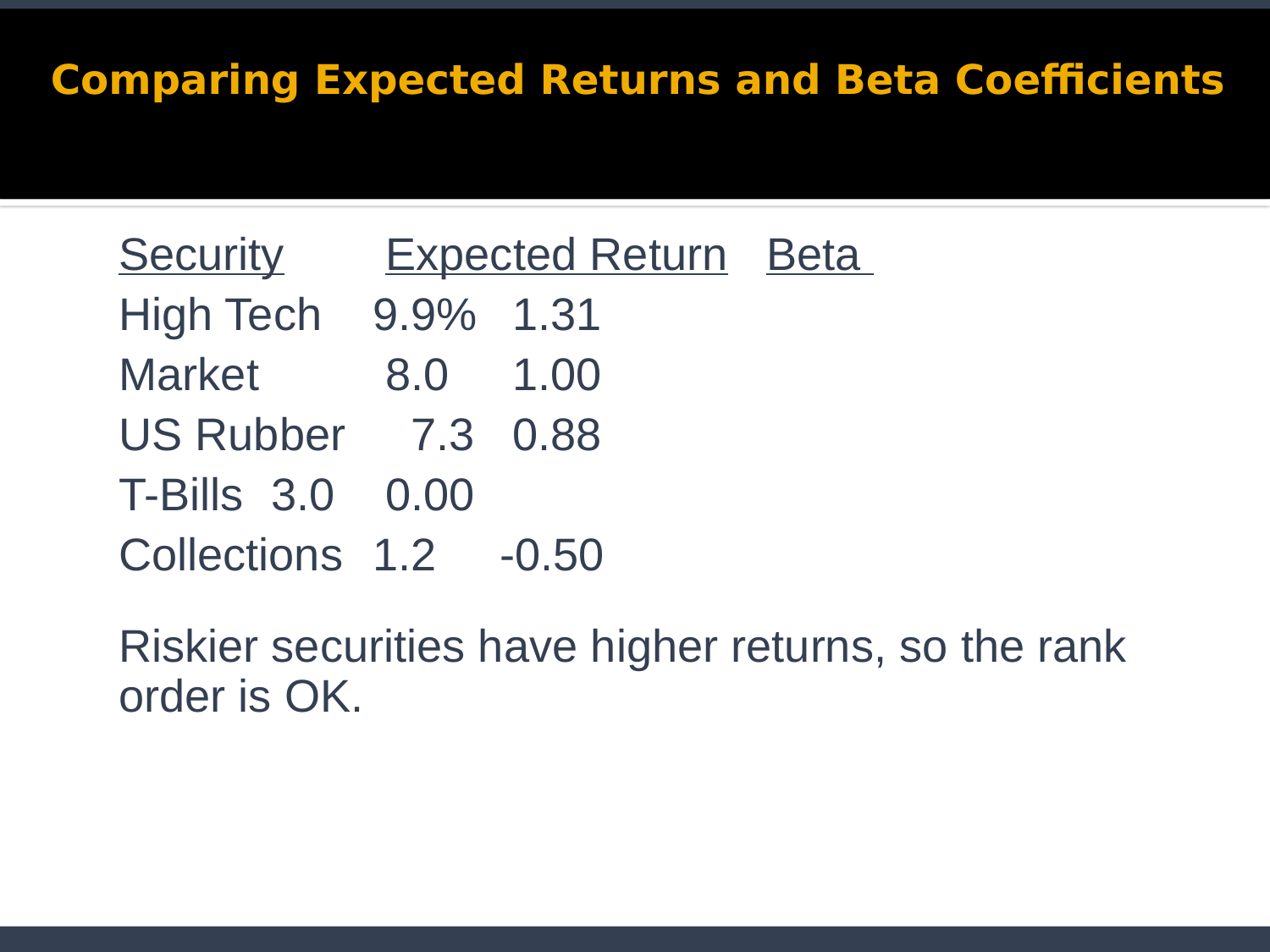

# Comparing Expected Returns and Beta Coefficients
Security	 Expected Return	 Beta
High Tech	9.9%	 1.31
Market	 8.0	 1.00
US Rubber	   7.3	 0.88
T-Bills	  3.0	 0.00
Collections	1.2	-0.50
Riskier securities have higher returns, so the rank order is OK.